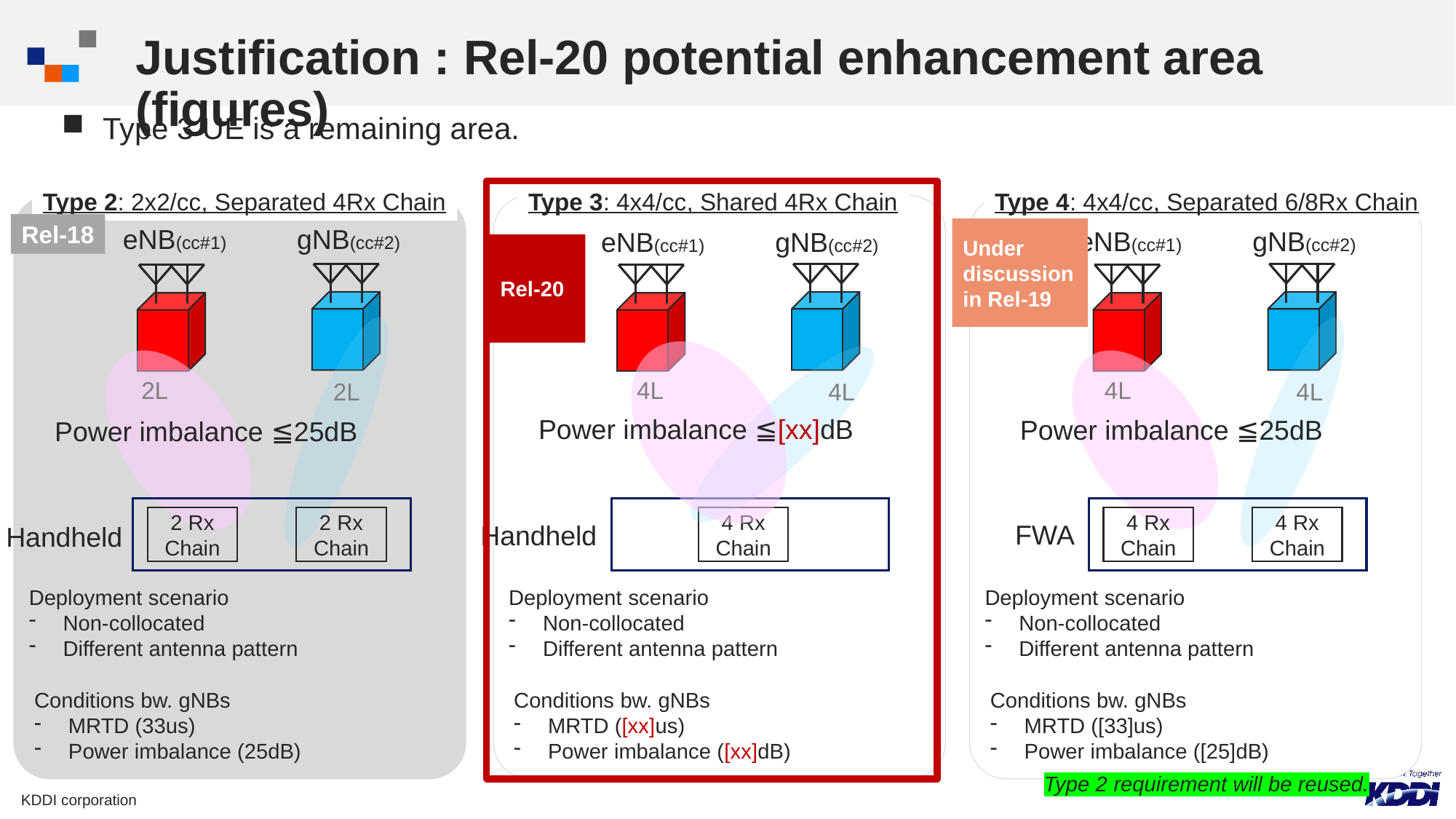

# Justification : Rel-20 potential enhancement area (figures)
Type 3 UE is a remaining area.

Type 2: 2x2/cc, Separated 4Rx Chain

eNB(cc#1)
gNB(cc#2)

Deployment scenario
Non-collocated
Different antenna pattern
Conditions bw. gNBs
MRTD (33us)
Power imbalance (25dB)
Type 3: 4x4/cc, Shared 4Rx Chain

Deployment scenario
Non-collocated
Different antenna pattern
Conditions bw. gNBs
MRTD ([xx]us)
Power imbalance ([xx]dB)
Type 4: 4x4/cc, Separated 6/8Rx Chain

Deployment scenario
Non-collocated
Different antenna pattern
Conditions bw. gNBs
MRTD ([33]us)
Power imbalance ([25]dB)
Rel-18
Under discussion in Rel-19
eNB(cc#1)
gNB(cc#2)
eNB(cc#1)
gNB(cc#2)
Rel-20

2L
4L
4L
2L
4L
4L
Power imbalance ≦[xx]dB
Power imbalance ≦25dB
Power imbalance ≦25dB

2 Rx Chain
2 Rx Chain
4 Rx Chain
4 Rx Chain
4 Rx Chain
FWA
Handheld
Handheld
Type 2 requirement will be reused.